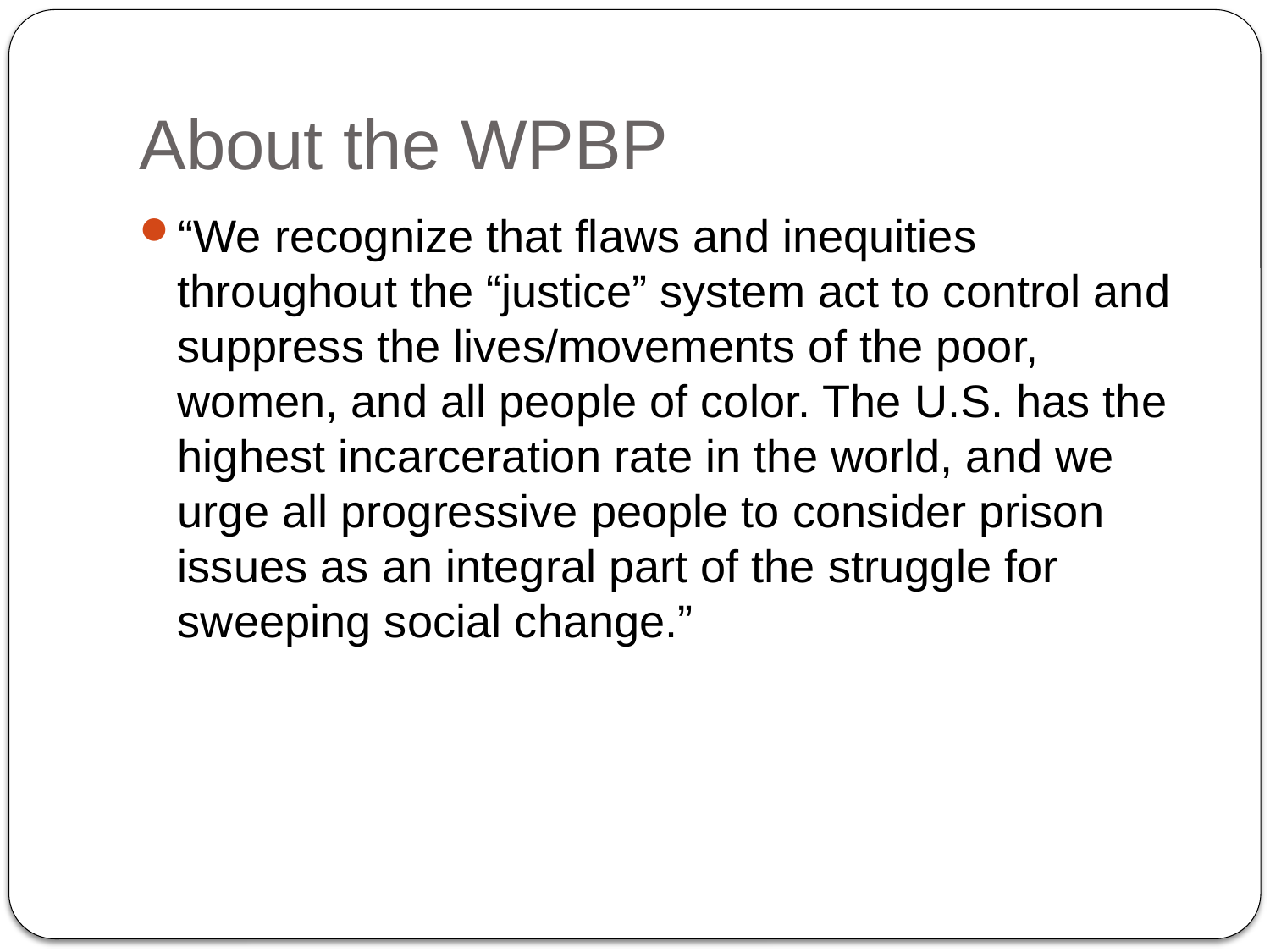

# About the WPBP
“We recognize that flaws and inequities throughout the “justice” system act to control and suppress the lives/movements of the poor, women, and all people of color. The U.S. has the highest incarceration rate in the world, and we urge all progressive people to consider prison issues as an integral part of the struggle for sweeping social change.”